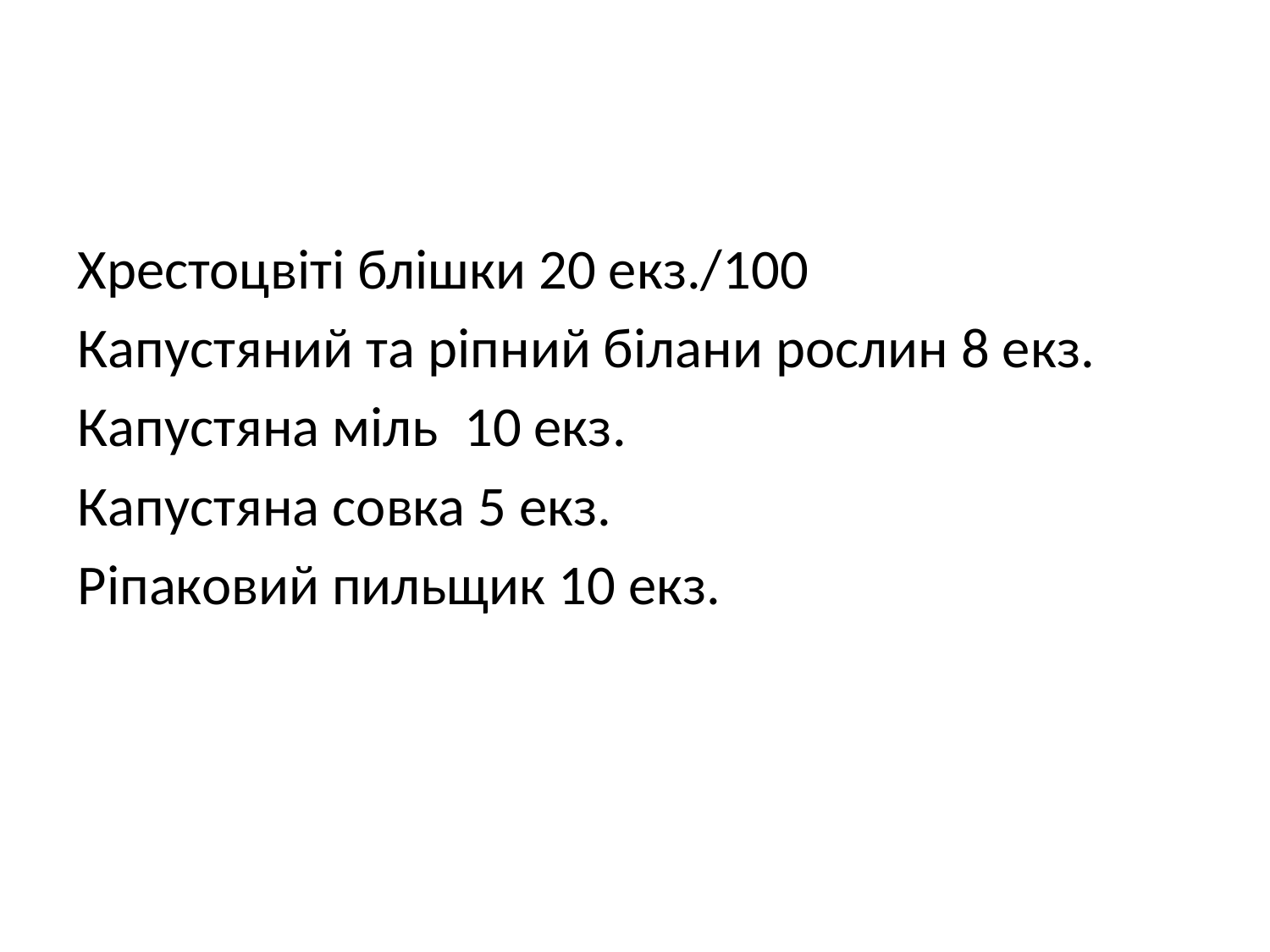

#
Хрестоцвіті блішки 20 екз./100
Капустяний та ріпний білани рослин 8 екз.
Капустяна міль  10 екз.
Капустяна совка 5 екз.
Ріпаковий пильщик 10 екз.